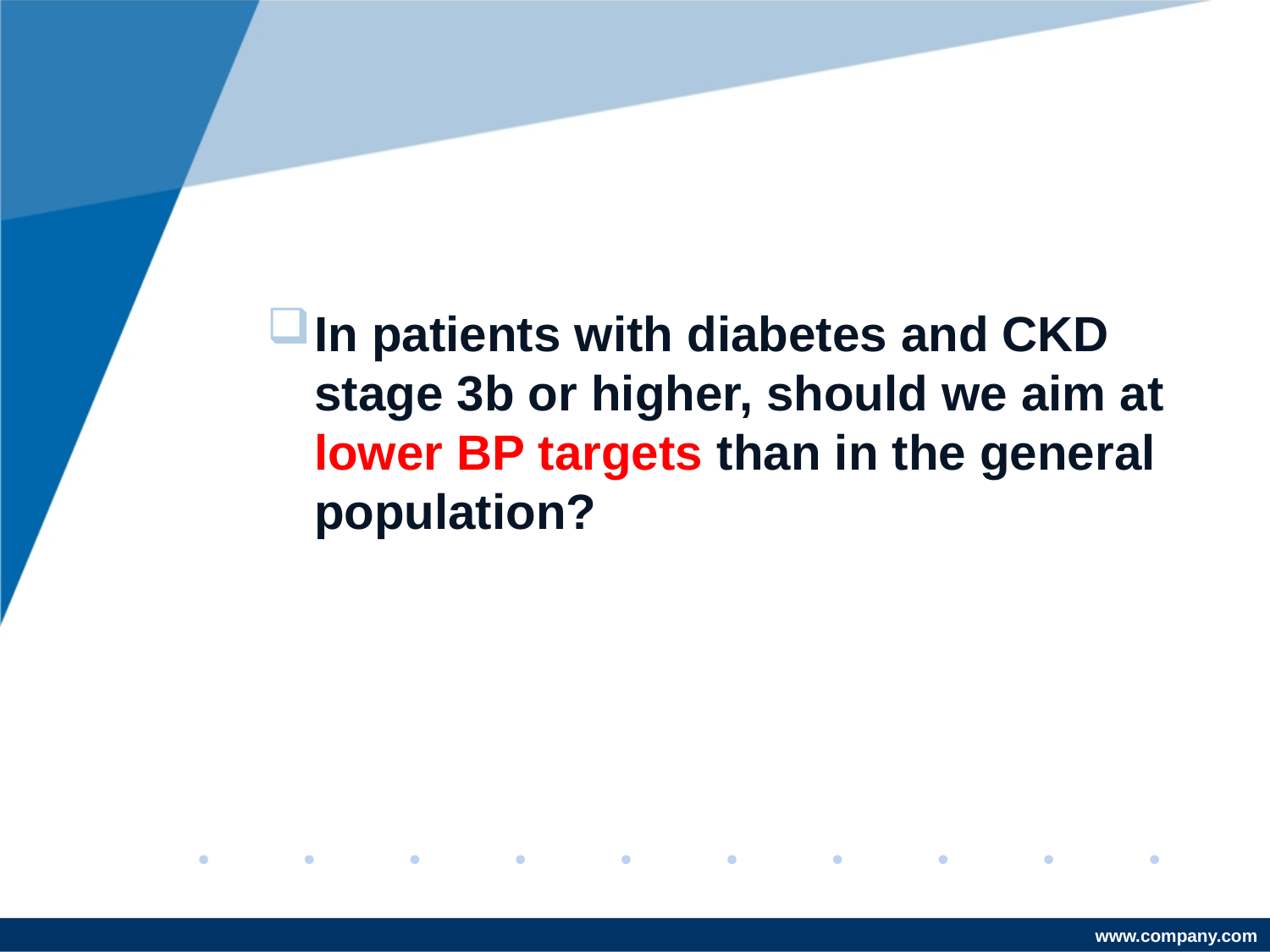

#
In patients with diabetes and CKD stage 3b or higher, should we aim at lower BP targets than in the general population?